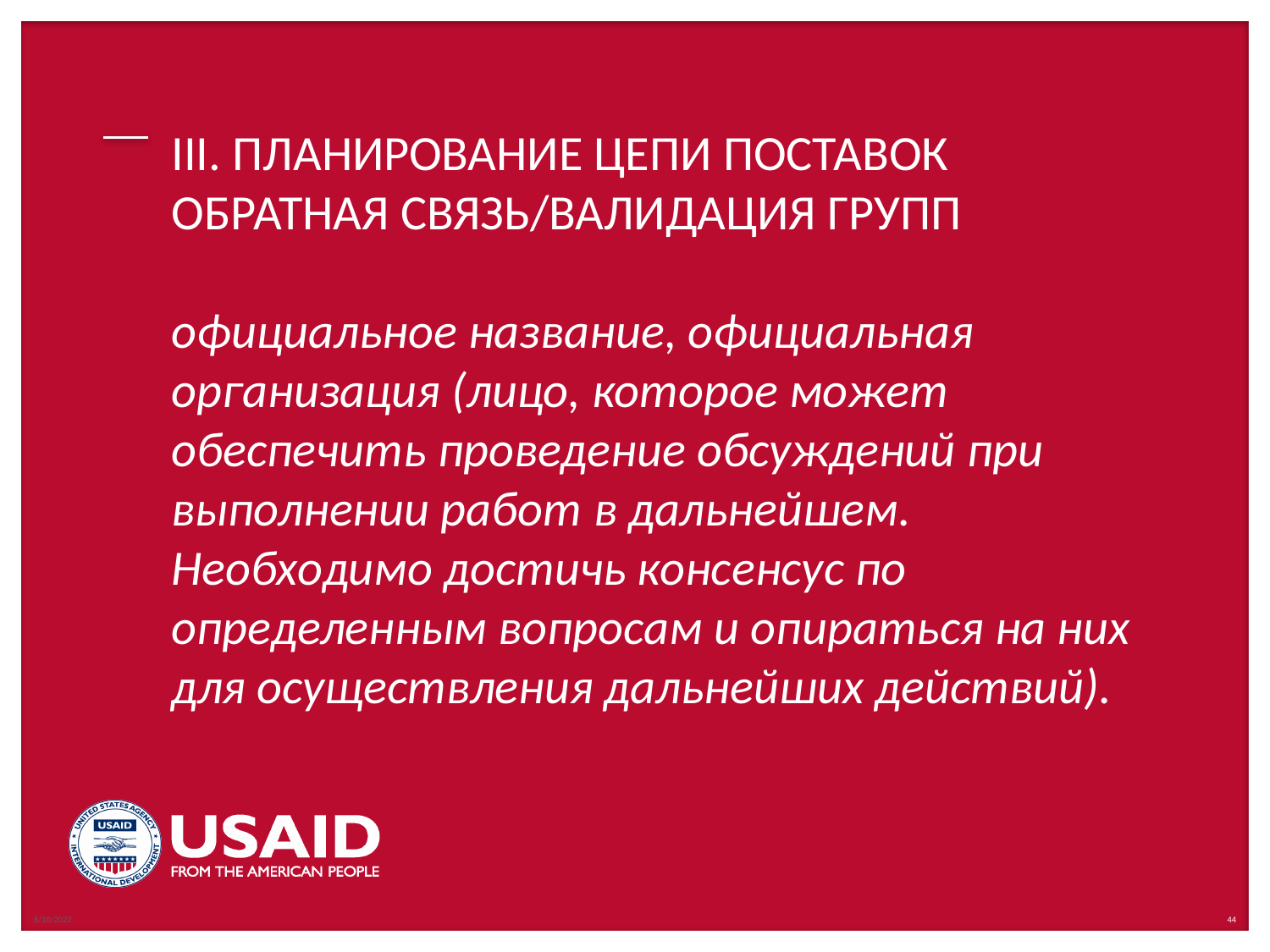

# III. ПЛАНИРОВАНИЕ ЦЕПИ ПОСТАВОК ОБРАТНАЯ СВЯЗЬ/ВАЛИДАЦИЯ ГРУПП официальное название, официальная организация (лицо, которое может обеспечить проведение обсуждений при выполнении работ в дальнейшем.  Необходимо достичь консенсус по определенным вопросам и опираться на них для осуществления дальнейших действий).
8/10/2022
44